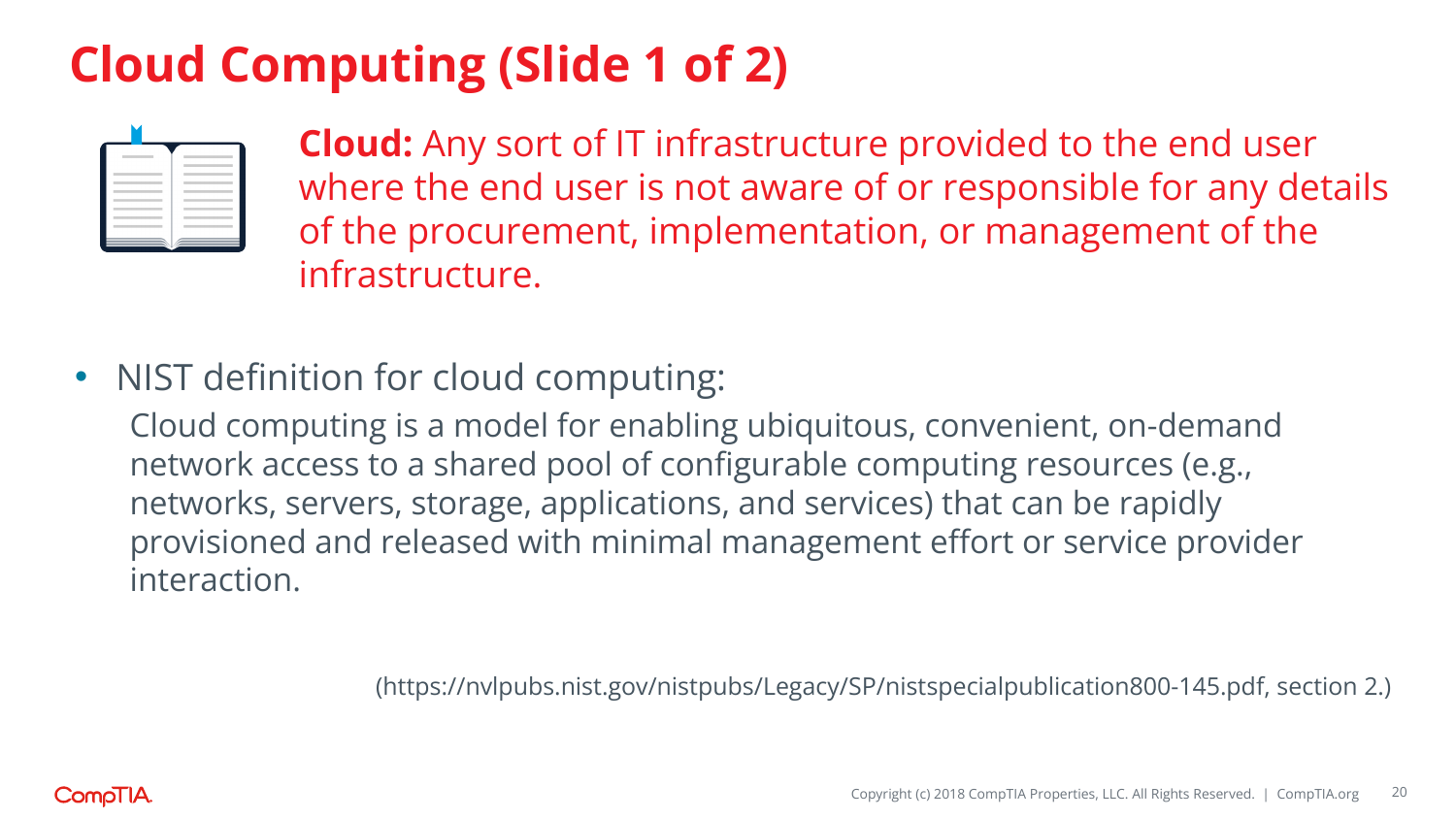

# Cloud Computing (Slide 1 of 2)
Cloud: Any sort of IT infrastructure provided to the end user where the end user is not aware of or responsible for any details of the procurement, implementation, or management of the infrastructure.
NIST definition for cloud computing:
Cloud computing is a model for enabling ubiquitous, convenient, on-demand network access to a shared pool of configurable computing resources (e.g., networks, servers, storage, applications, and services) that can be rapidly provisioned and released with minimal management effort or service provider interaction.

(https://nvlpubs.nist.gov/nistpubs/Legacy/SP/nistspecialpublication800-145.pdf, section 2.)
20